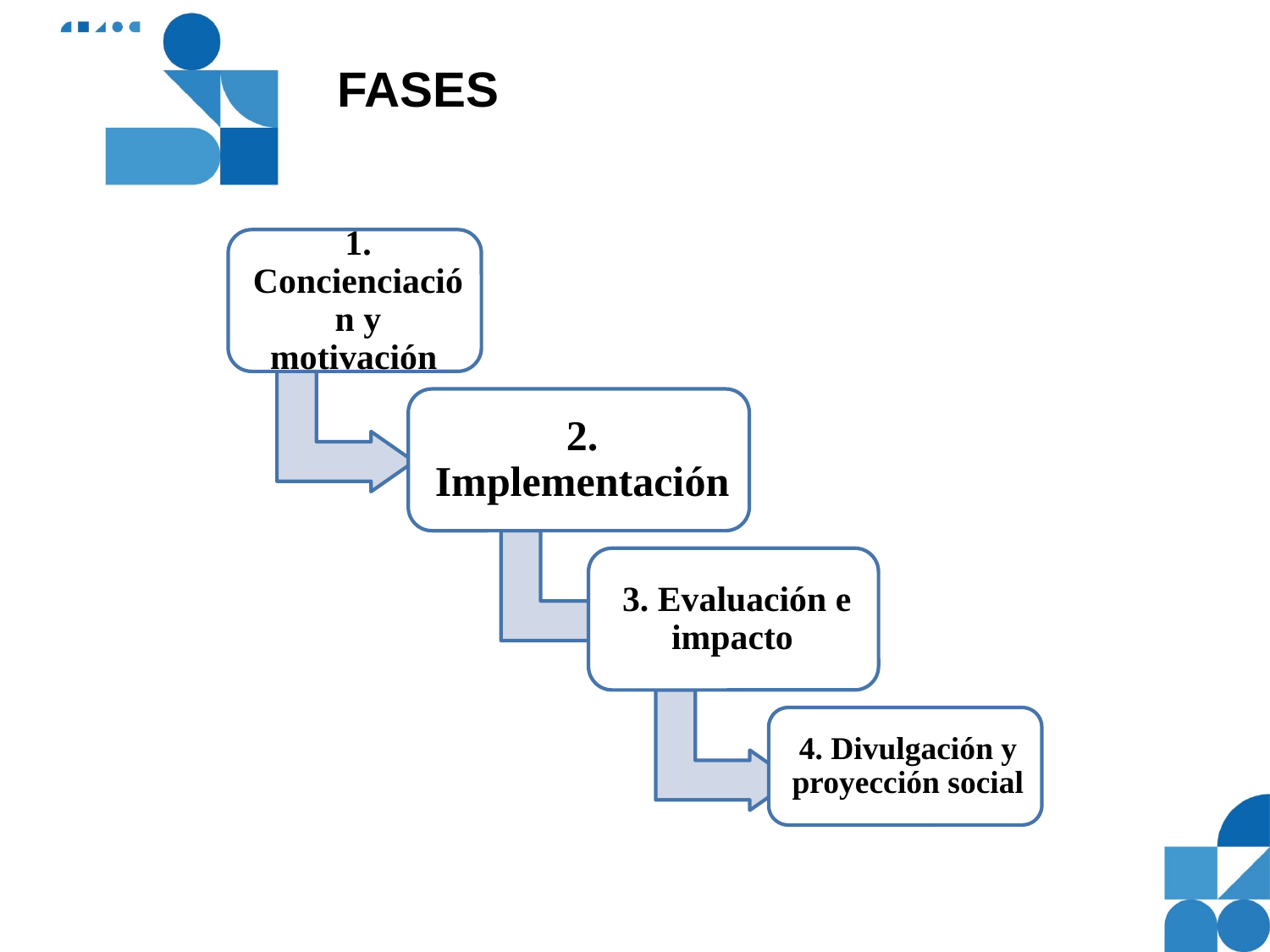

# FASES
1. Concienciación y motivación
2. Implementación
3. Evaluación e impacto
4. Divulgación y proyección social